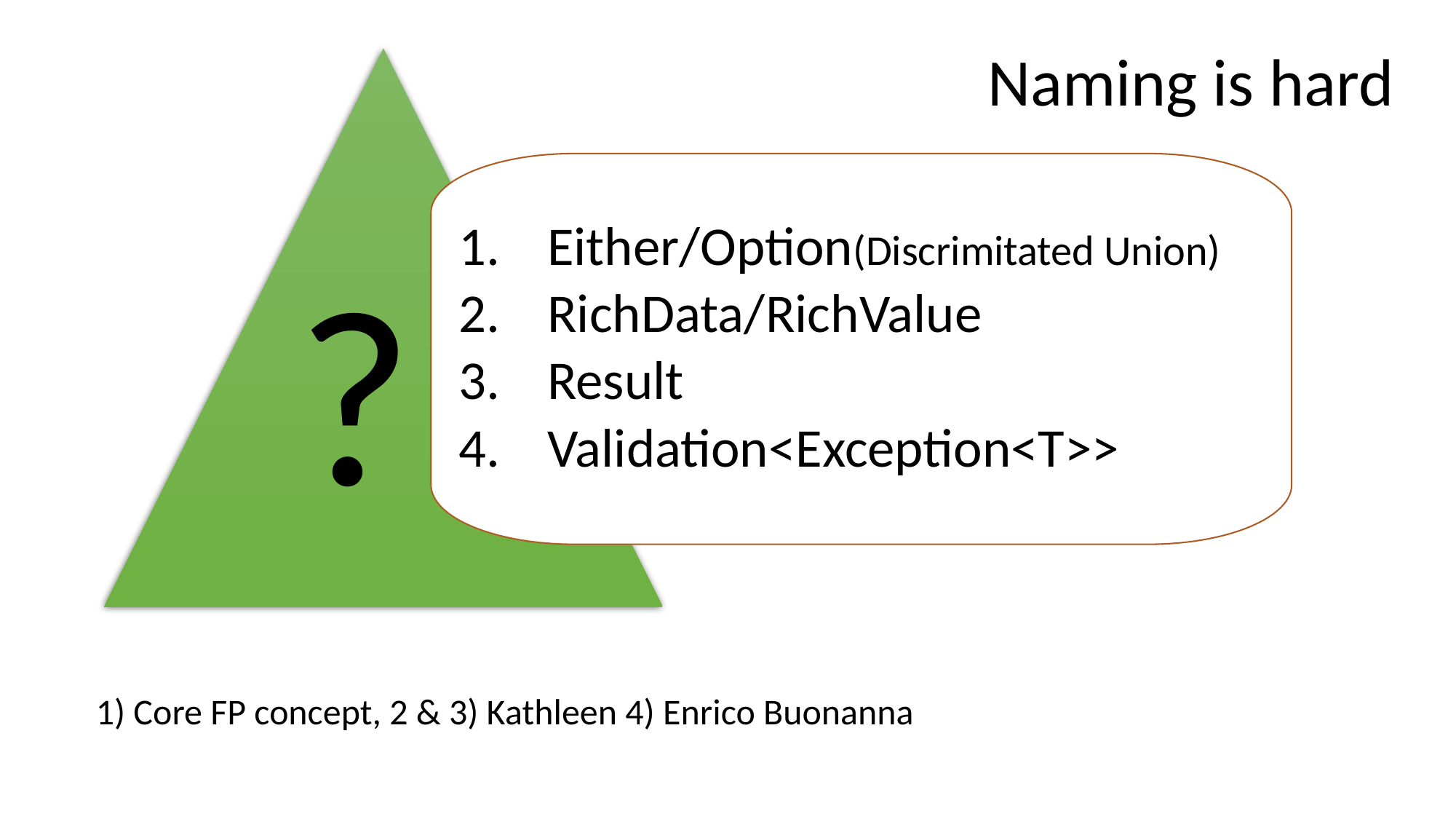

# Naming is hard

Either/Option(Discrimitated Union)
RichData/RichValue
Result
Validation<Exception<T>>
?
1) Core FP concept, 2 & 3) Kathleen 4) Enrico Buonanna